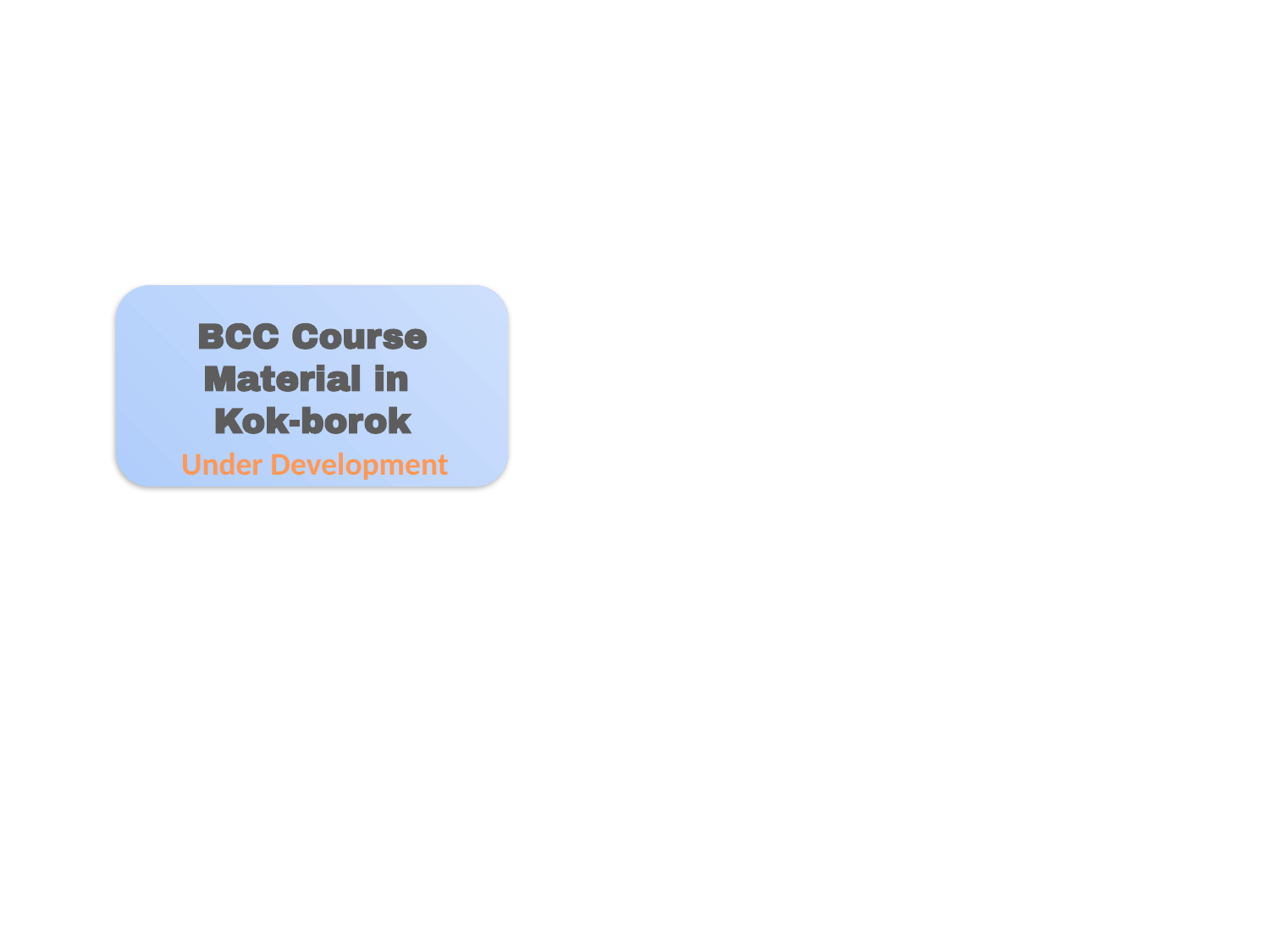

BCC Course Material in
Kok-borok
Under Development